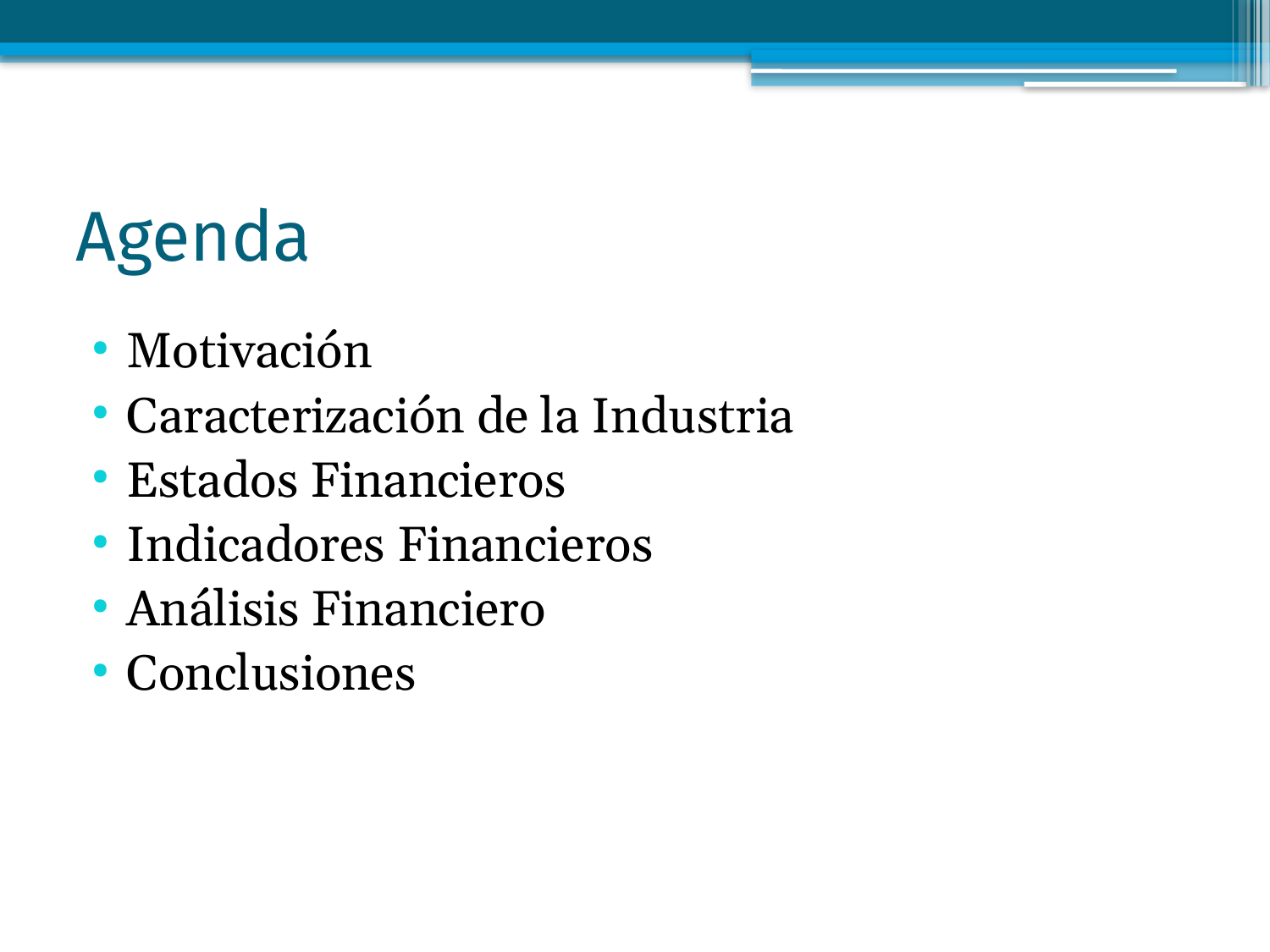

# Agenda
Motivación
Caracterización de la Industria
Estados Financieros
Indicadores Financieros
Análisis Financiero
Conclusiones